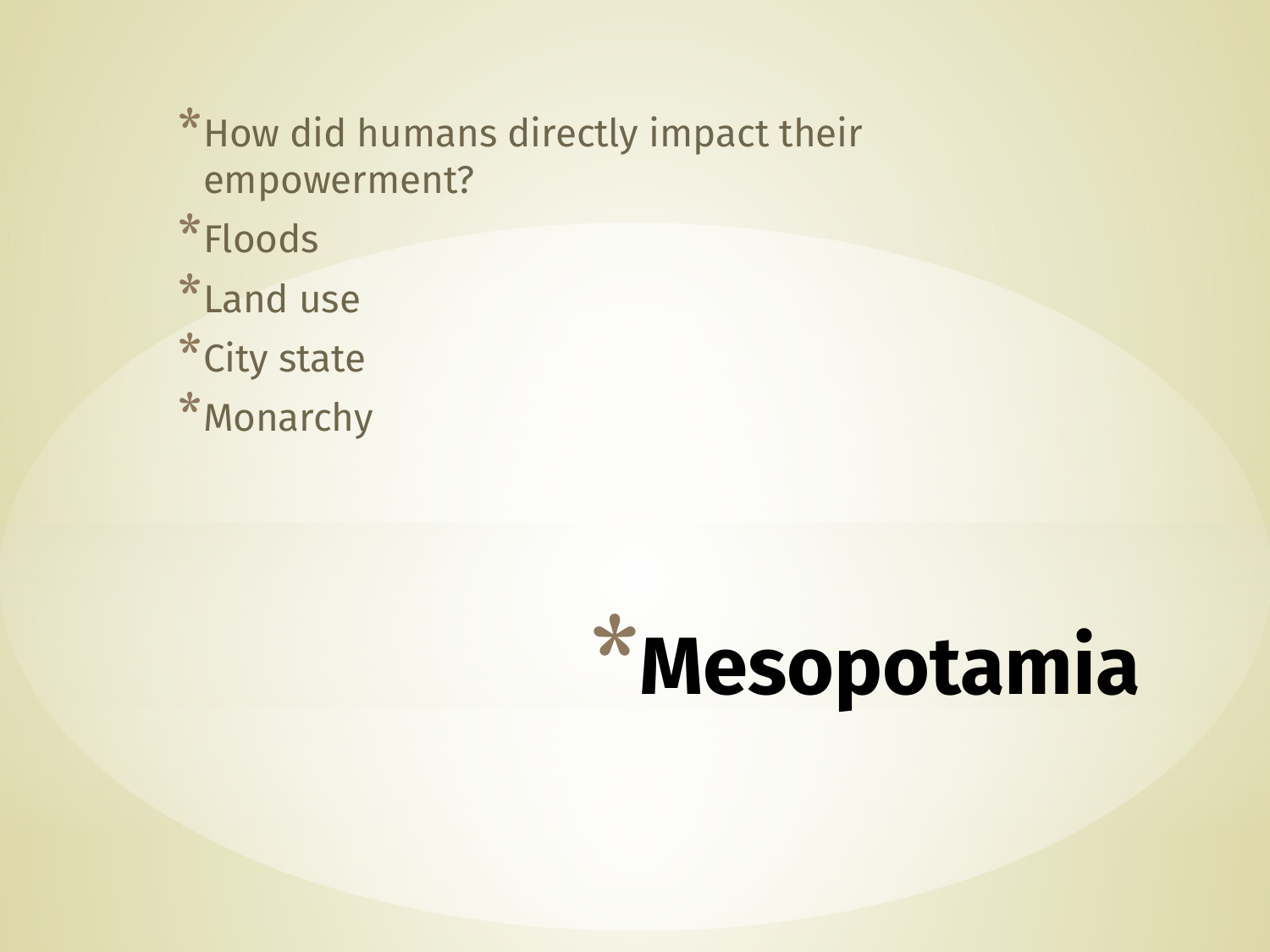

How did humans directly impact their empowerment?
Floods
Land use
City state
Monarchy
# Mesopotamia